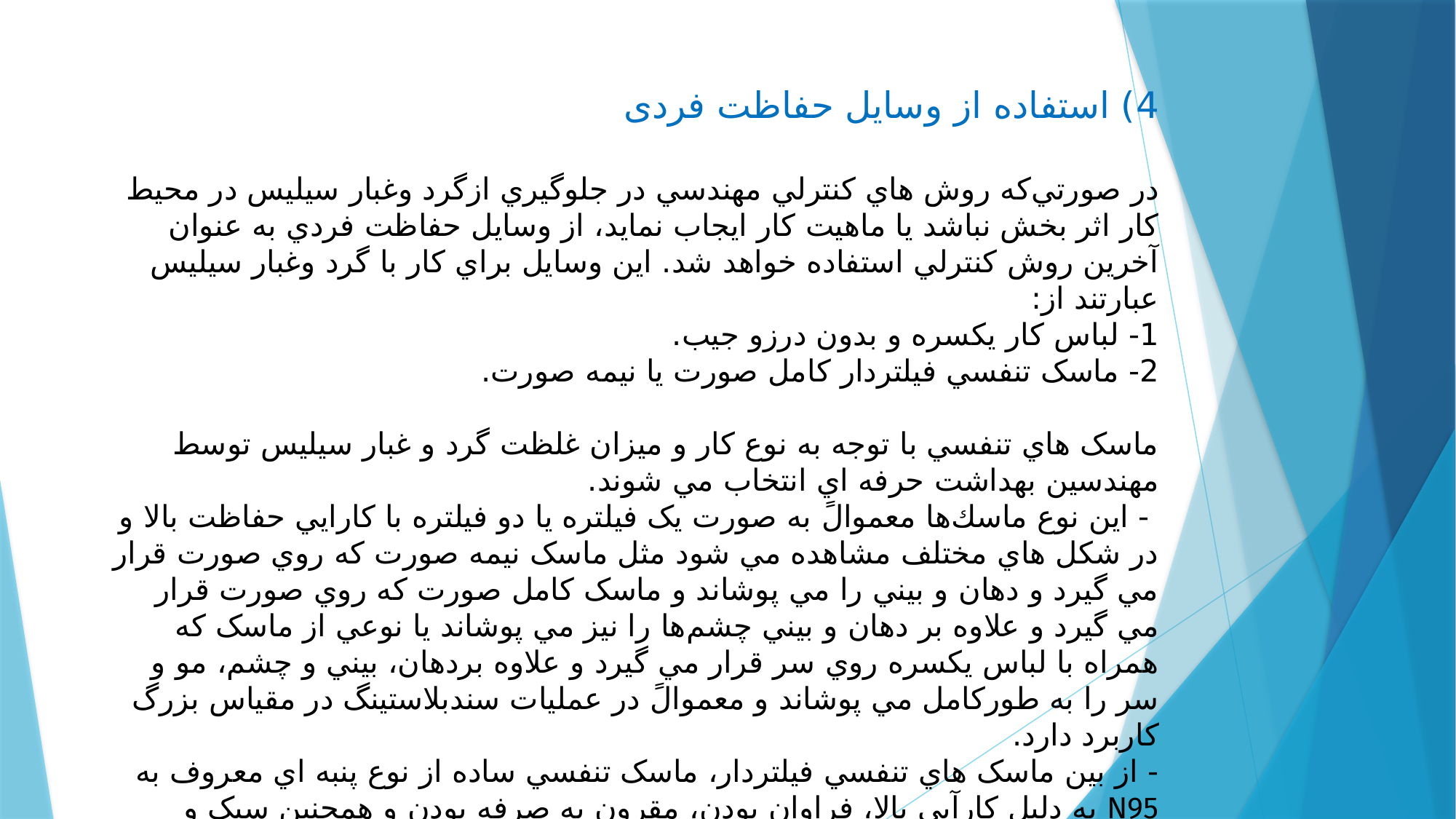

4) استفاده از وسایل حفاظت فردی

در صورتي‌كه روش هاي كنترلي مهندسي در جلوگيري ازگرد وغبار سيليس در محيط كار اثر بخش نباشد يا ماهيت كار ايجاب نمايد، از وسايل حفاظت فردي به عنوان آخرين روش كنترلي استفاده خواهد شد. اين وسايل براي كار با گرد وغبار سيليس عبارتند از:
1- لباس كار يكسره و بدون درزو جيب.
2- ماسک تنفسي فيلتردار كامل صورت يا نيمه صورت.

ماسک هاي تنفسي با توجه به نوع كار و ميزان غلظت گرد و غبار سيليس توسط مهندسين بهداشت حرفه اي انتخاب مي شوند.
 - اين نوع ماسك‌ها معموالً به صورت يک فيلتره يا دو فيلتره با كارايي حفاظت بالا و در شكل هاي مختلف مشاهده مي شود مثل ماسک نيمه صورت كه روي صورت قرار مي گيرد و دهان و بيني را مي پوشاند و ماسک كامل صورت كه روي صورت قرار مي گيرد و علاوه بر دهان و بيني چشم‌ها را نيز مي پوشاند يا نوعي از ماسک كه همراه با لباس يكسره روي سر قرار مي گيرد و علاوه بردهان، بيني و چشم، مو و سر را به طوركامل مي پوشاند و معموالً در عمليات سندبلاستينگ در مقياس بزرگ كاربرد دارد.
- از بين ماسک هاي تنفسي فيلتردار، ماسک تنفسي ساده از نوع پنبه اي معروف به N95 به دليل كارآيي بالا، فراوان بودن، مقرون به صرفه بودن و همچنين سبک و راحت بودن براي اغلب آئروسل‌ها از جمله ذرات سيليس توصيه مي شود.